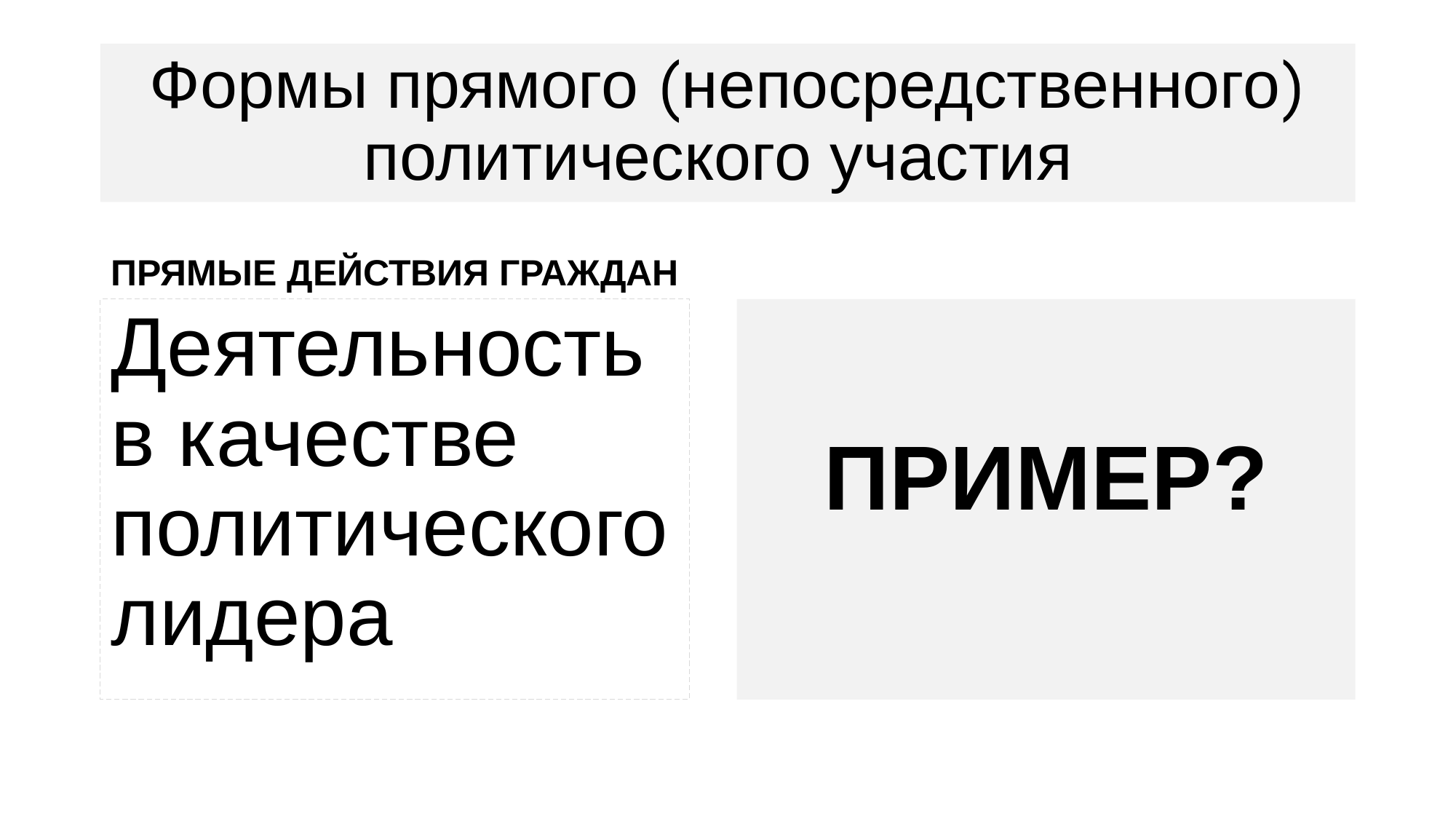

# Формы прямого (непосредственного) политического участия
ПРЯМЫЕ ДЕЙСТВИЯ ГРАЖДАН

ПРИМЕР?
Деятельность в качестве политического
лидера